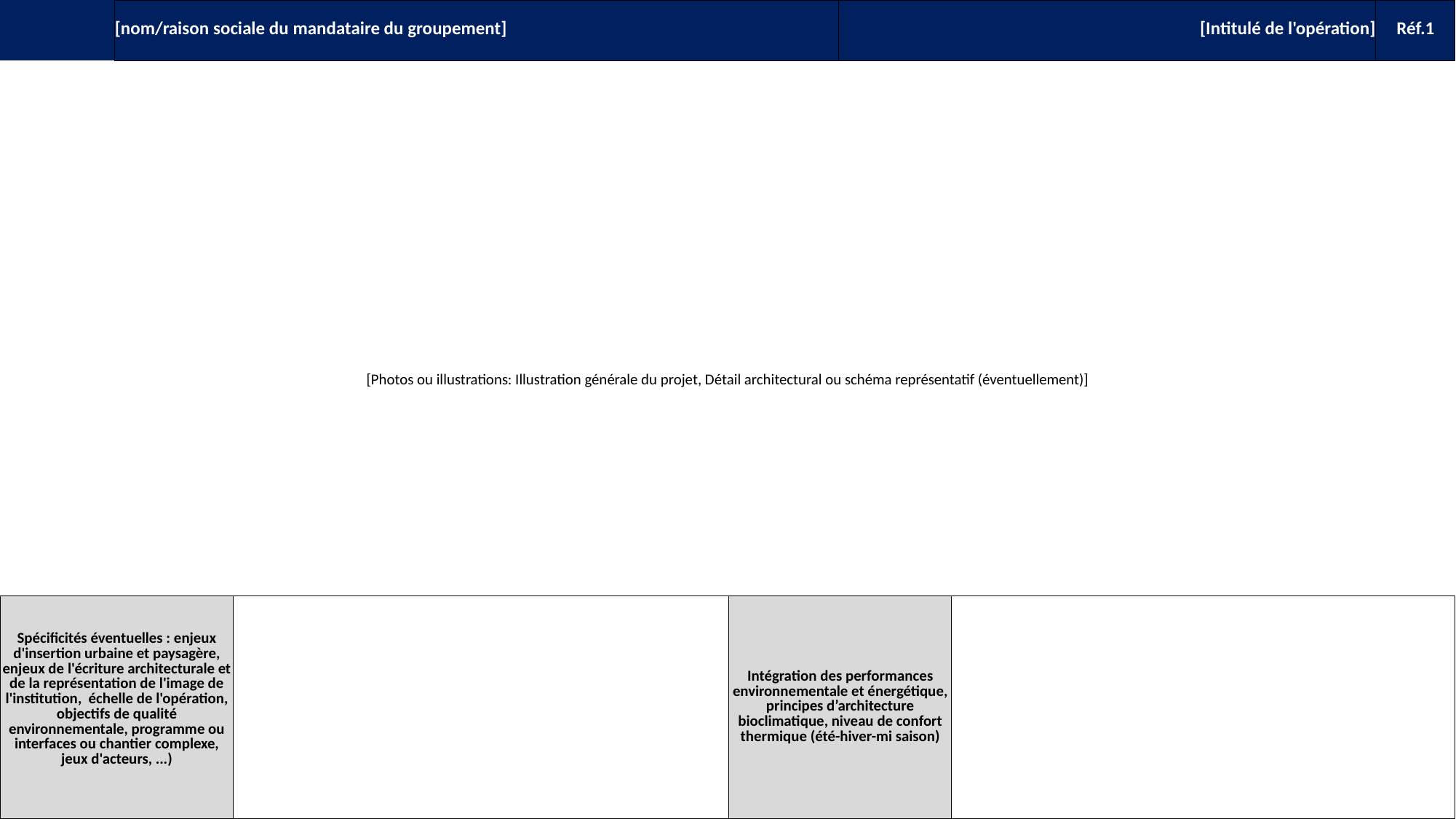

|  | [nom/raison sociale du mandataire du groupement] | [Intitulé de l'opération] | Réf.1 |
| --- | --- | --- | --- |
| [Photos ou illustrations: Illustration générale du projet, Détail architectural ou schéma représentatif (éventuellement)] |  |  |  |
| Spécificités éventuelles : enjeux d'insertion urbaine et paysagère, enjeux de l'écriture architecturale et de la représentation de l'image de l'institution, échelle de l'opération, objectifs de qualité environnementale, programme ou interfaces ou chantier complexe, jeux d'acteurs, ...) |  | Intégration des performances environnementale et énergétique, principes d’architecture bioclimatique, niveau de confort thermique (été-hiver-mi saison) |  |
| --- | --- | --- | --- |